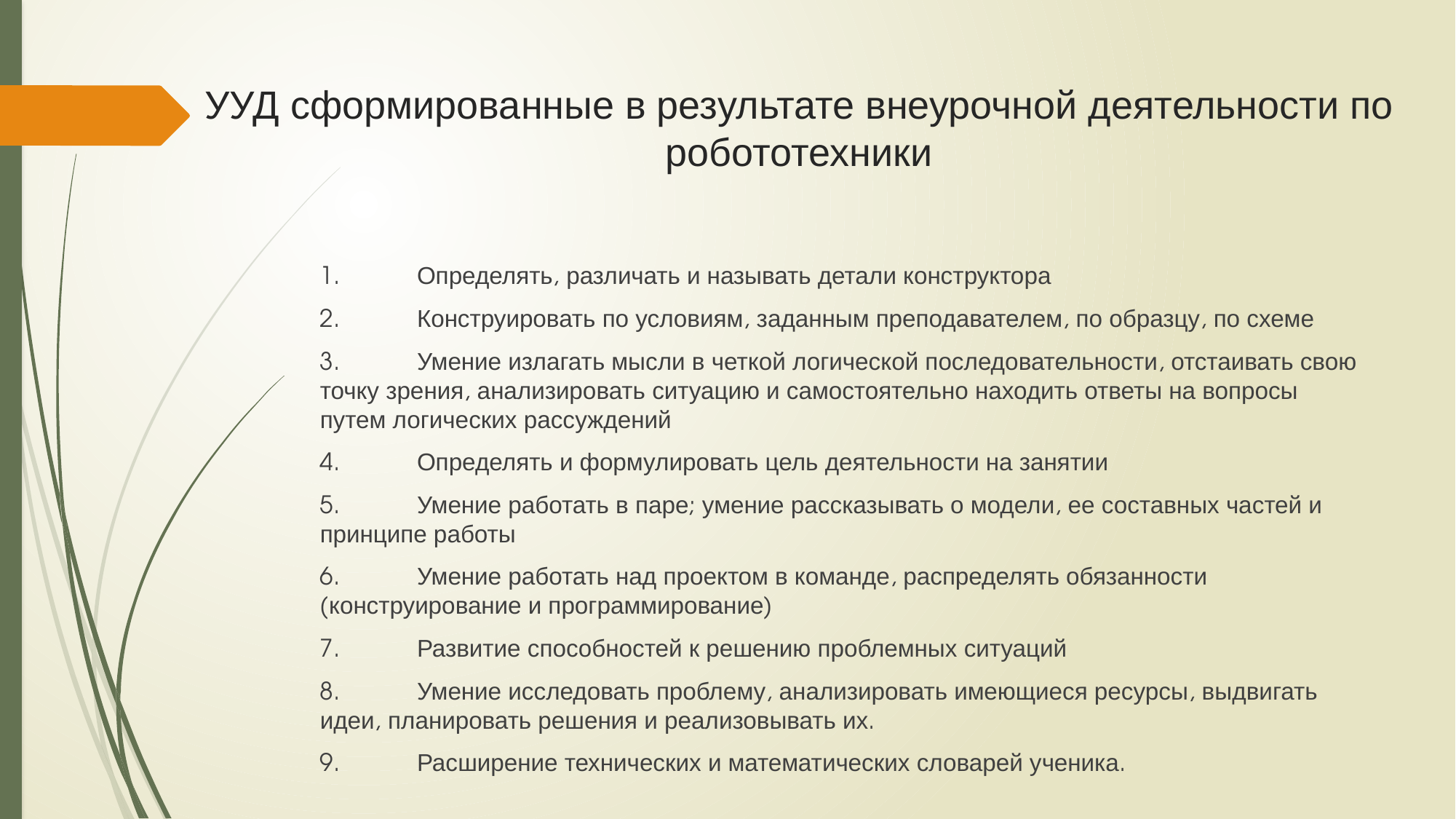

# УУД сформированные в результате внеурочной деятельности по робототехники
1.	Определять, различать и называть детали конструктора
2.	Конструировать по условиям, заданным преподавателем, по образцу, по схеме
3.	Умение излагать мысли в четкой логической последовательности, отстаивать свою точку зрения, анализировать ситуацию и самостоятельно находить ответы на вопросы путем логических рассуждений
4.	Определять и формулировать цель деятельности на занятии
5.	Умение работать в паре; умение рассказывать о модели, ее составных частей и принципе работы
6.	Умение работать над проектом в команде, распределять обязанности (конструирование и программирование)
7.	Развитие способностей к решению проблемных ситуаций
8.	Умение исследовать проблему, анализировать имеющиеся ресурсы, выдвигать идеи, планировать решения и реализовывать их.
9.	Расширение технических и математических словарей ученика.